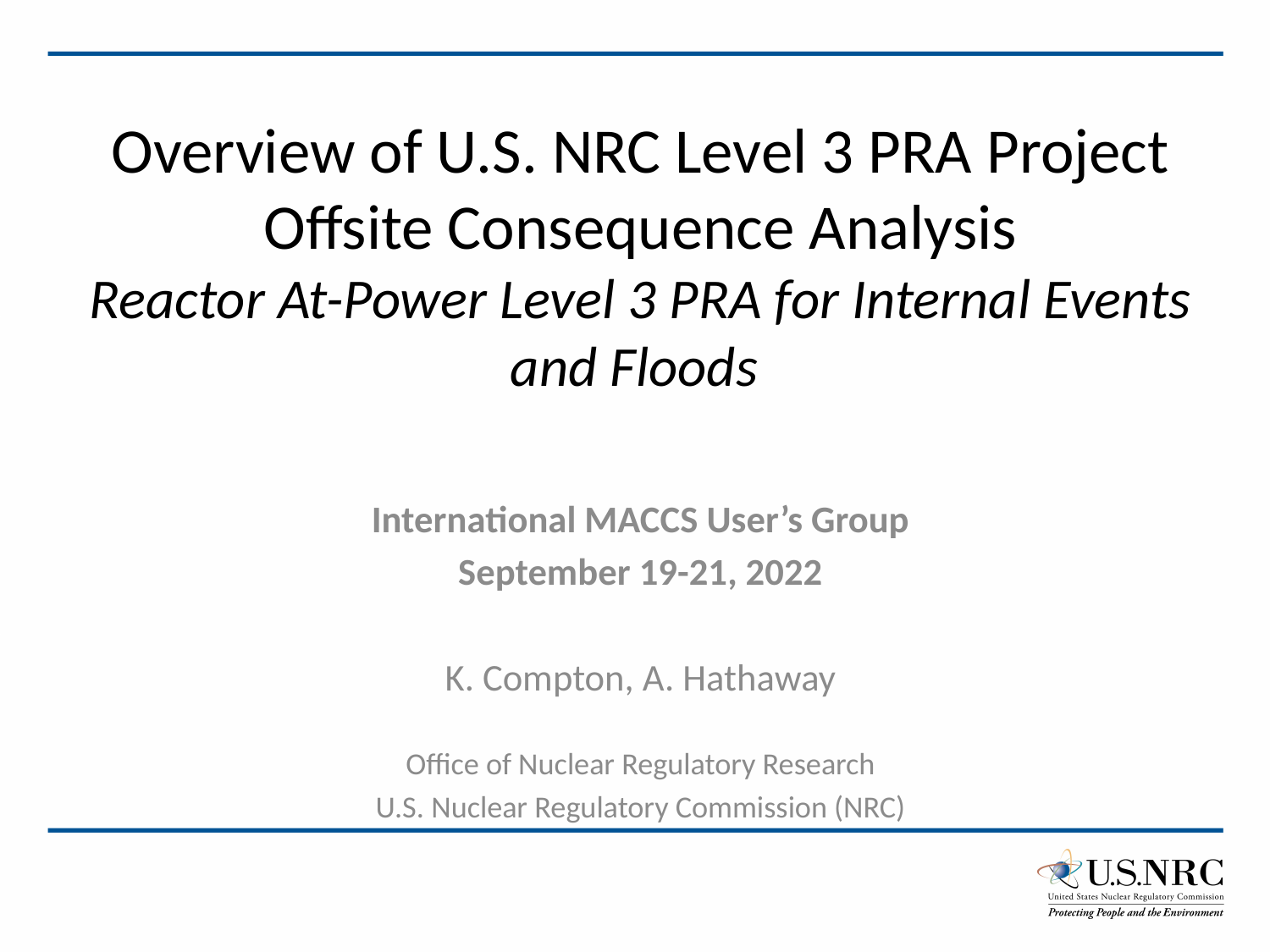

# Overview of U.S. NRC Level 3 PRA Project Offsite Consequence Analysis Reactor At-Power Level 3 PRA for Internal Events and Floods
International MACCS User’s Group
September 19-21, 2022

K. Compton, A. Hathaway
Office of Nuclear Regulatory Research
U.S. Nuclear Regulatory Commission (NRC)